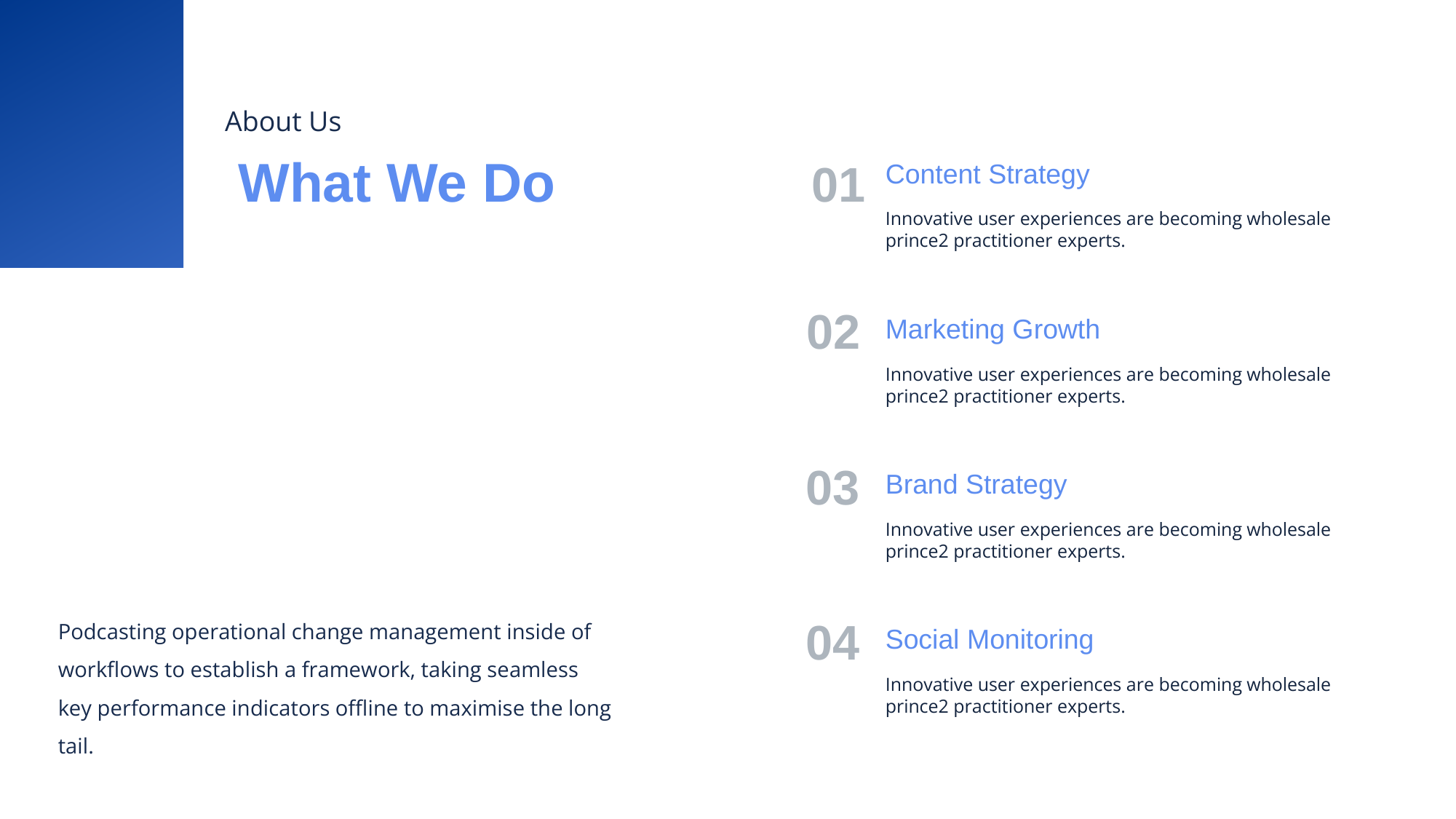

About Us
What We Do
01
Content Strategy
Innovative user experiences are becoming wholesale prince2 practitioner experts.

02
Marketing Growth
Innovative user experiences are becoming wholesale prince2 practitioner experts.
03
Brand Strategy
Innovative user experiences are becoming wholesale prince2 practitioner experts.
Podcasting operational change management inside of workflows to establish a framework, taking seamless key performance indicators offline to maximise the long tail.
04
Social Monitoring
Innovative user experiences are becoming wholesale prince2 practitioner experts.